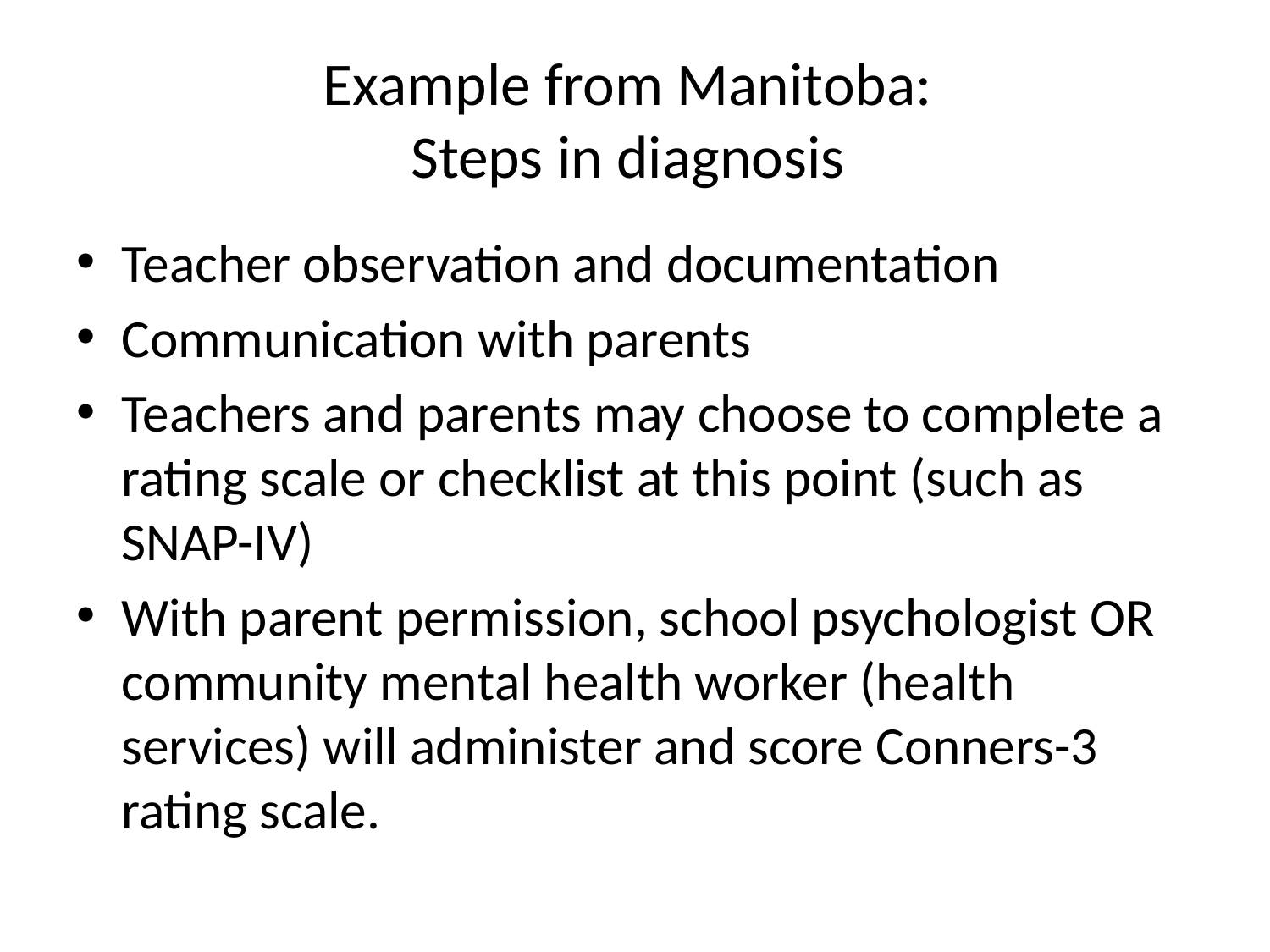

# Example from Manitoba: Steps in diagnosis
Teacher observation and documentation
Communication with parents
Teachers and parents may choose to complete a rating scale or checklist at this point (such as SNAP-IV)
With parent permission, school psychologist OR community mental health worker (health services) will administer and score Conners-3 rating scale.